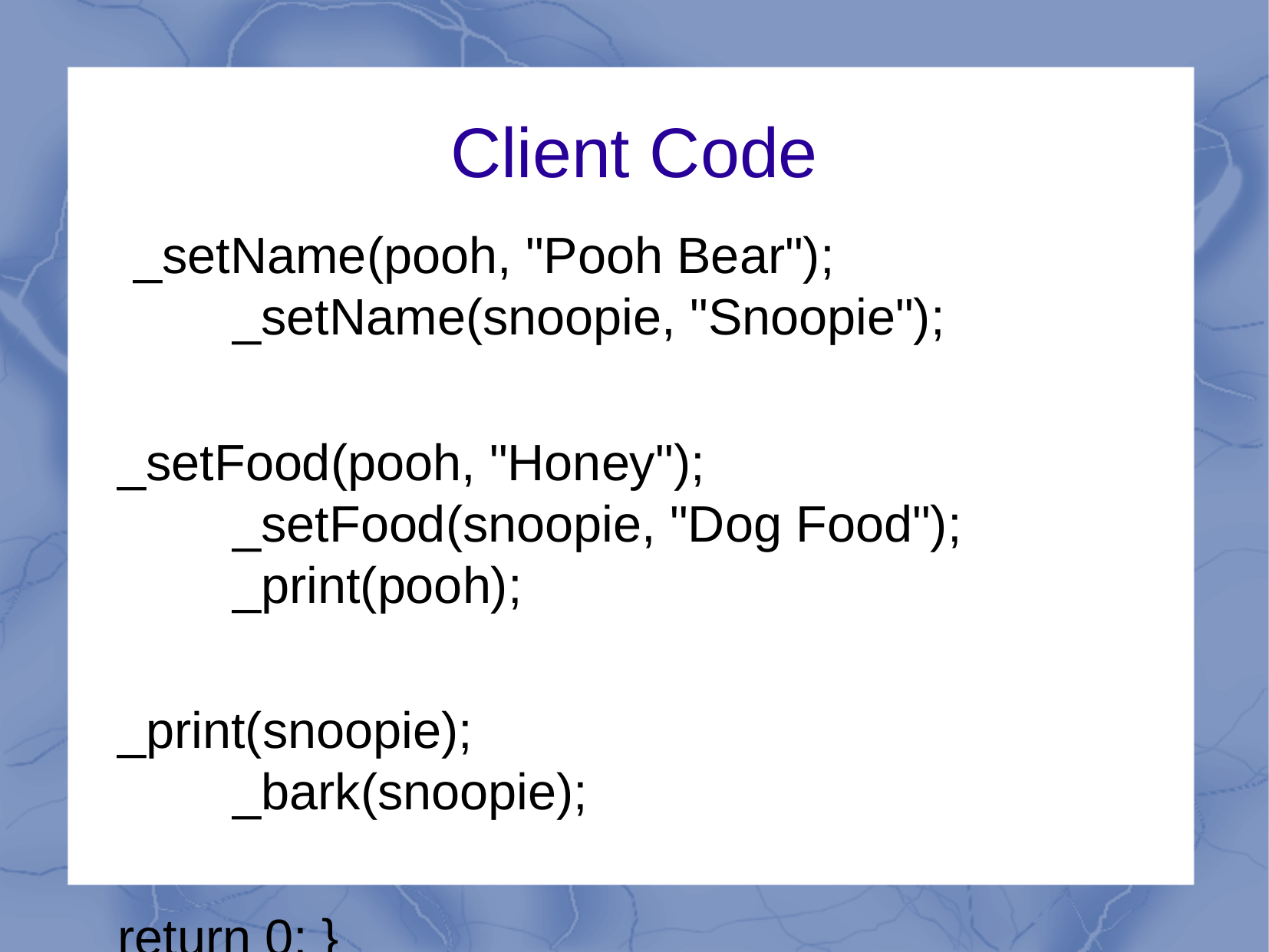

Client Code
    _setName(pooh, "Pooh Bear");
	_setName(snoopie, "Snoopie");
	_setFood(pooh, "Honey");
	_setFood(snoopie, "Dog Food");
	_print(pooh);
	_print(snoopie);
	_bark(snoopie);
	return 0; }